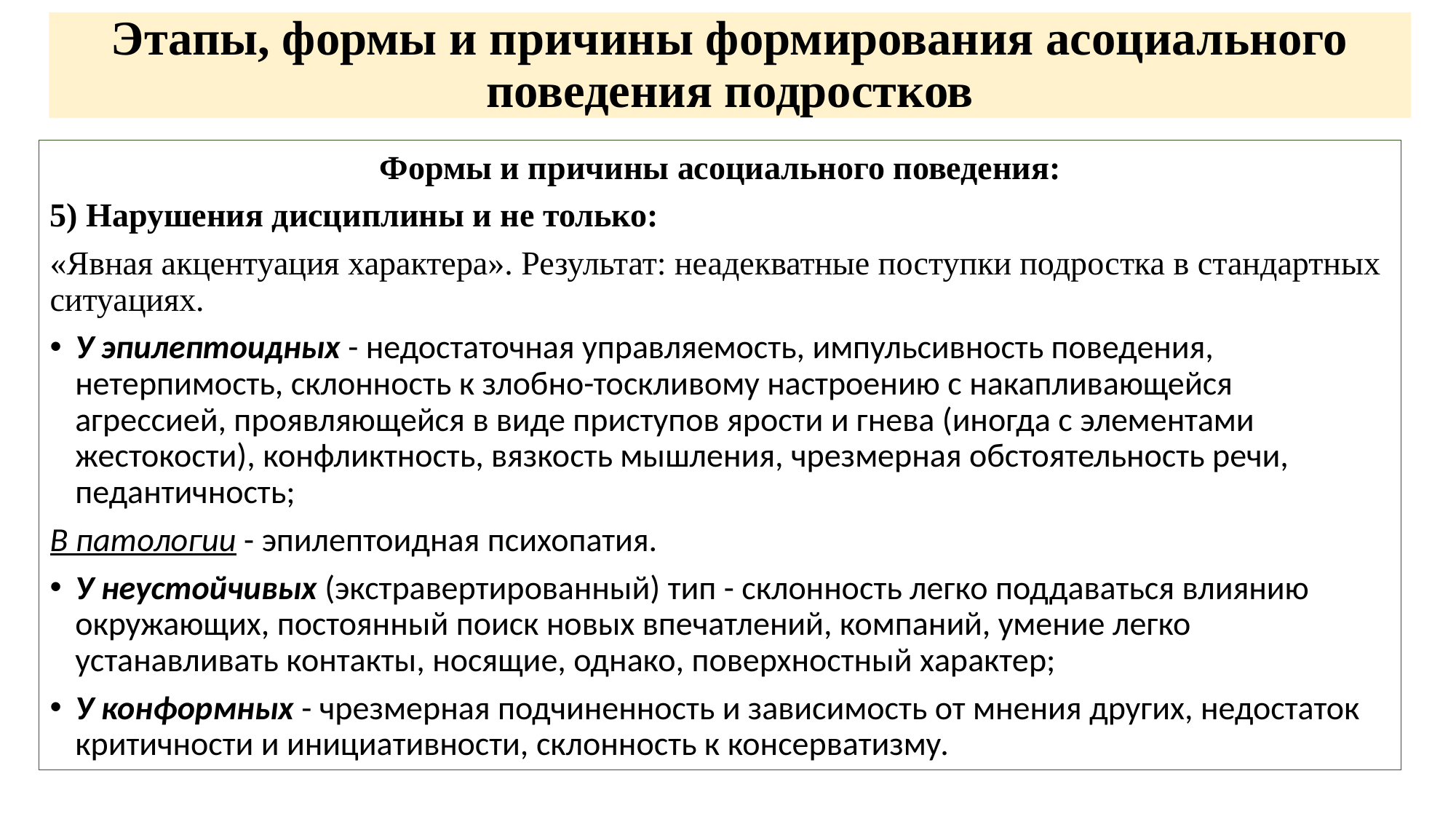

# Этапы, формы и причины формирования асоциального поведения подростков
Формы и причины асоциального поведения:
5) Нарушения дисциплины и не только:
«Явная акцентуация характера». Результат: неадекватные поступки подростка в стандартных ситуациях.
У эпилептоидных - недостаточная управляемость, импульсивность поведения, нетерпимость, склонность к злобно-тоскливому настроению с накапливающейся агрессией, проявляющейся в виде приступов ярости и гнева (иногда с элементами жестокости), конфликтность, вязкость мышления, чрезмерная обстоятельность речи, педантичность;
В патологии - эпилептоидная психопатия.
У неустойчивых (экстравертированный) тип - склонность легко поддаваться влиянию окружающих, постоянный поиск новых впечатлений, компаний, умение легко устанавливать контакты, носящие, однако, поверхностный характер;
У конформных - чрезмерная подчиненность и зависимость от мнения других, недостаток критичности и инициативности, склонность к консерватизму.